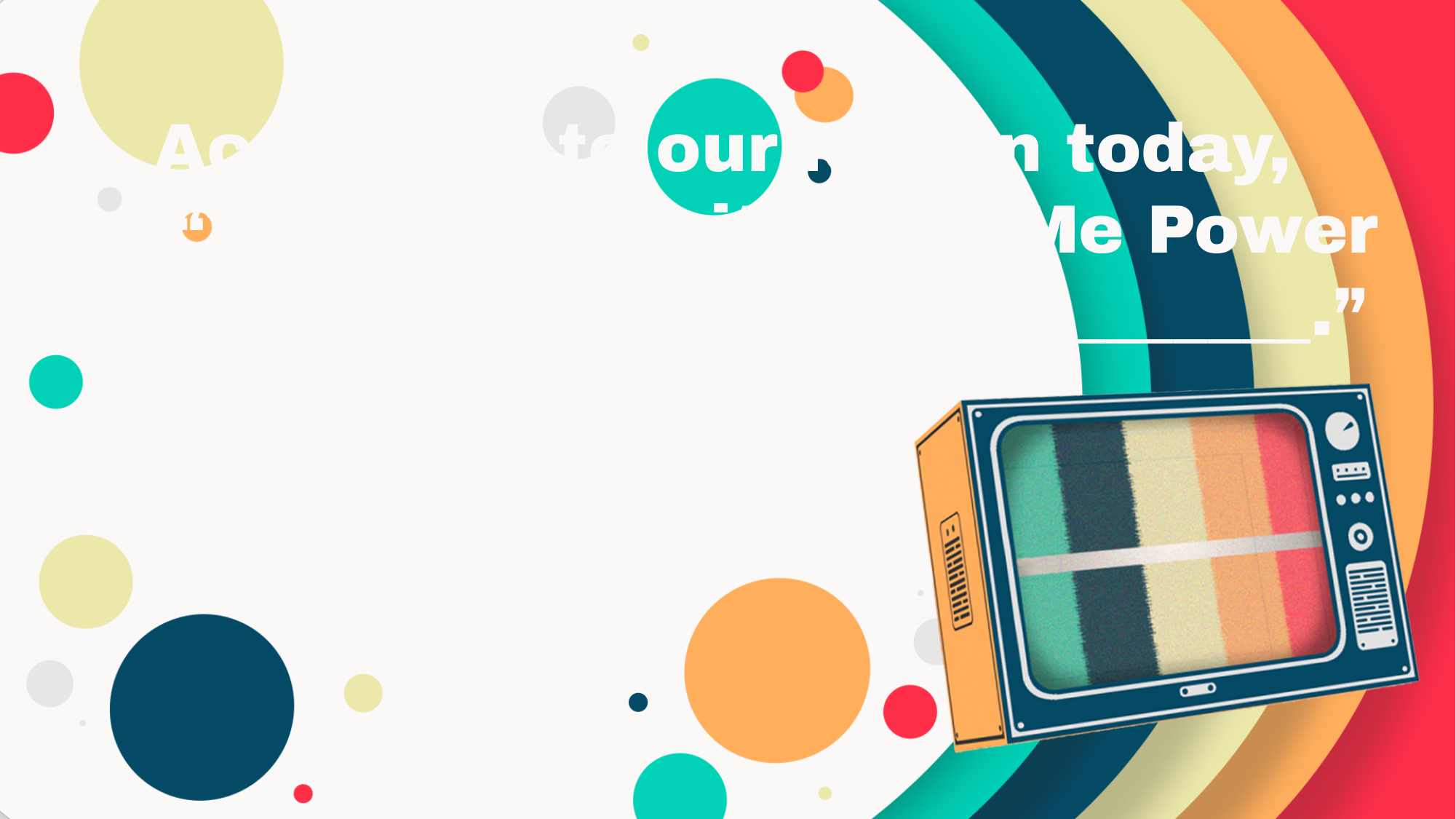

8. According to our lesson today,
	“The Holy Spirit Gives Me Power
	To Understand _______ _________.”
ANSWER:
The Bible